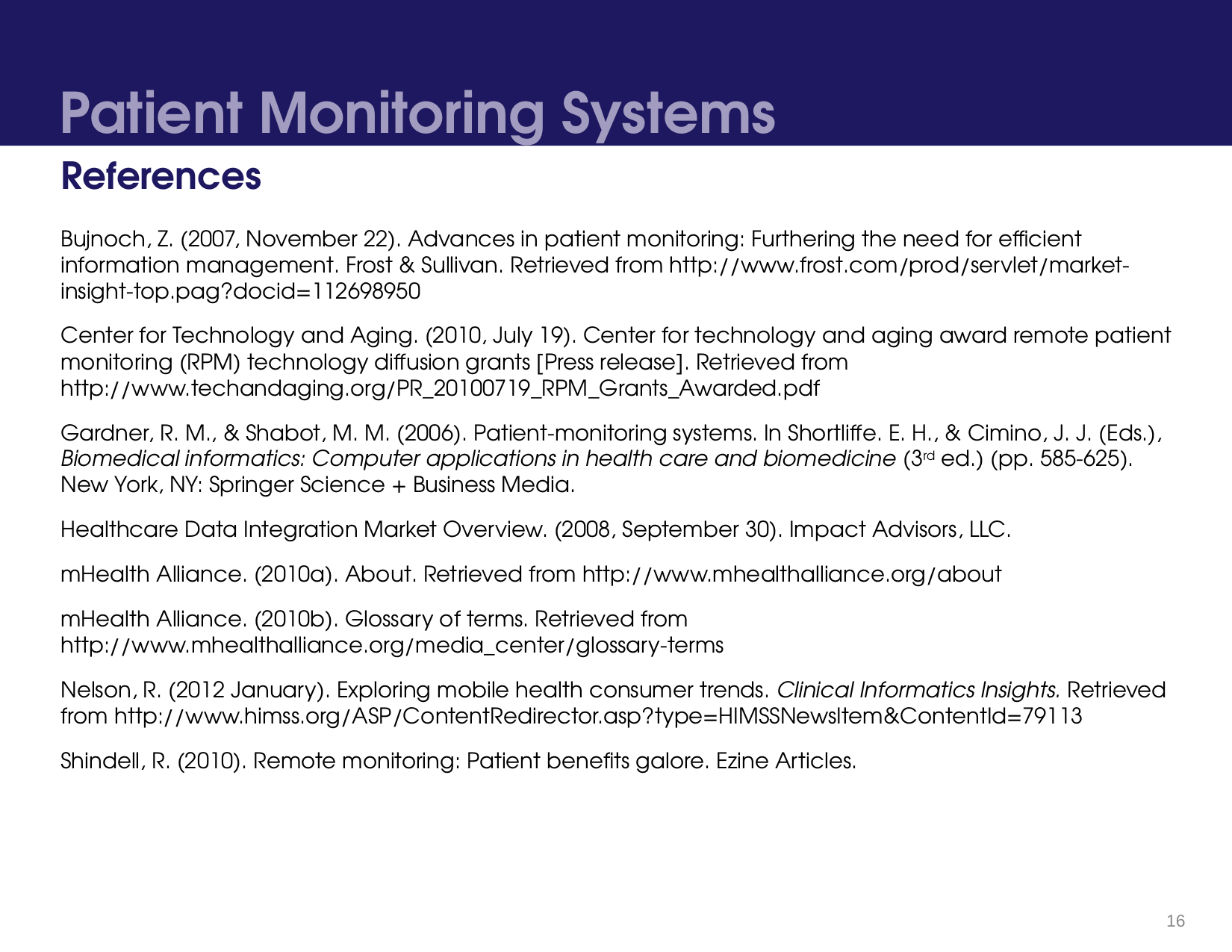

# Patient Monitoring Systems
References
Bujnoch, Z. (2007, November 22). Advances in patient monitoring: Furthering the need for efficient information management. Frost & Sullivan. Retrieved from http://www.frost.com/prod/servlet/market-insight-top.pag?docid=112698950
Center for Technology and Aging. (2010, July 19). Center for technology and aging award remote patient monitoring (RPM) technology diffusion grants [Press release]. Retrieved from http://www.techandaging.org/PR_20100719_RPM_Grants_Awarded.pdf
Gardner, R. M., & Shabot, M. M. (2006). Patient-monitoring systems. In Shortliffe. E. H., & Cimino, J. J. (Eds.), Biomedical informatics: Computer applications in health care and biomedicine (3rd ed.) (pp. 585-625). New York, NY: Springer Science + Business Media.
Healthcare Data Integration Market Overview. (2008, September 30). Impact Advisors, LLC.
mHealth Alliance. (2010a). About. Retrieved from http://www.mhealthalliance.org/about
mHealth Alliance. (2010b). Glossary of terms. Retrieved from http://www.mhealthalliance.org/media_center/glossary-terms
Nelson, R. (2012 January). Exploring mobile health consumer trends. Clinical Informatics Insights. Retrieved from http://www.himss.org/ASP/ContentRedirector.asp?type=HIMSSNewsItem&ContentId=79113
Shindell, R. (2010). Remote monitoring: Patient benefits galore. Ezine Articles.
16